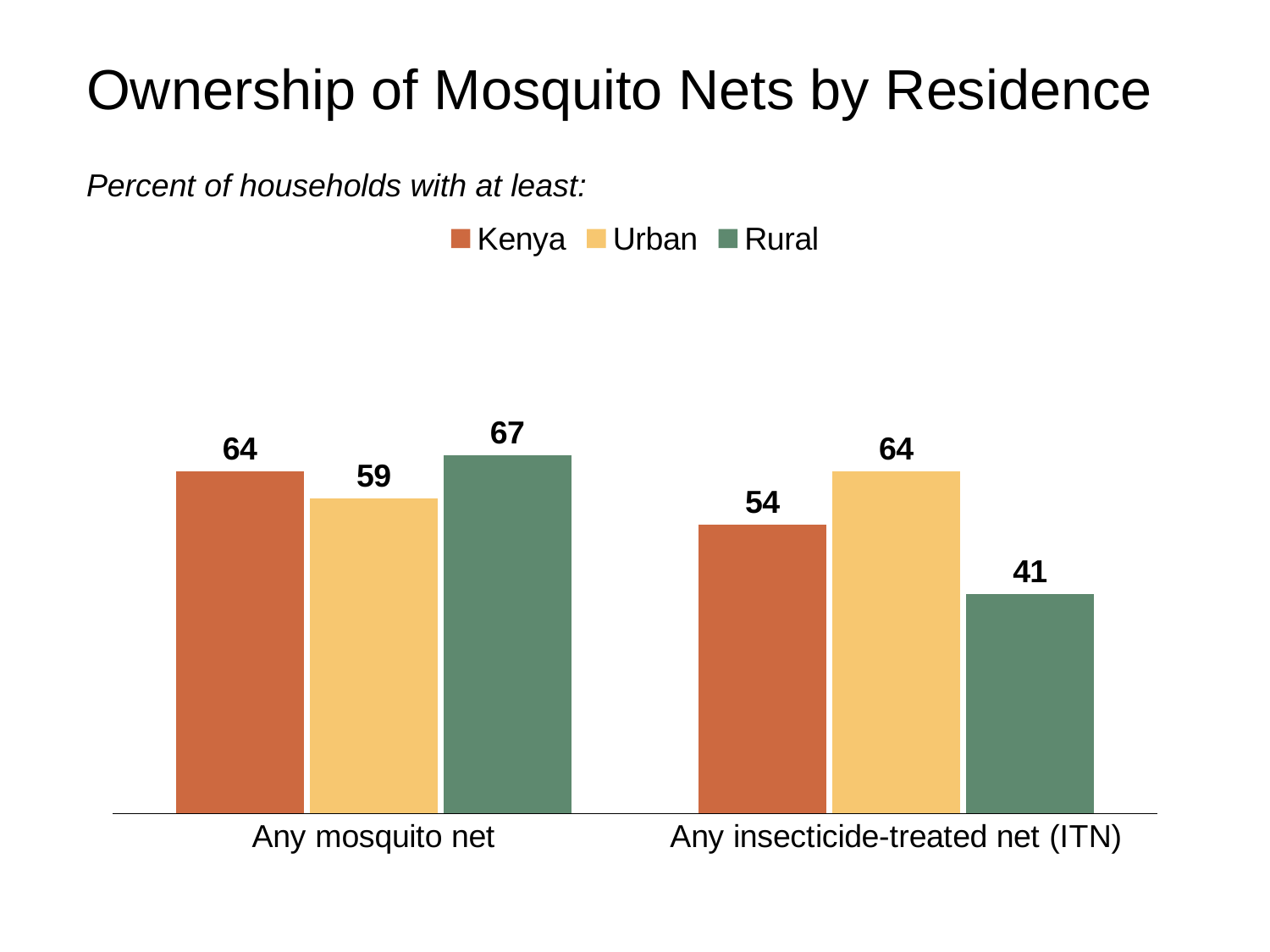

# Ownership of Mosquito Nets by Residence
Percent of households with at least:

### Chart

| Category | Kenya | Urban | Rural |
|---|---|---|---|
| Any mosquito net | 64.0 | 59.0 | 67.0 |
| Any insecticide-treated net (ITN) | 54.0 | 64.0 | 41.0 |